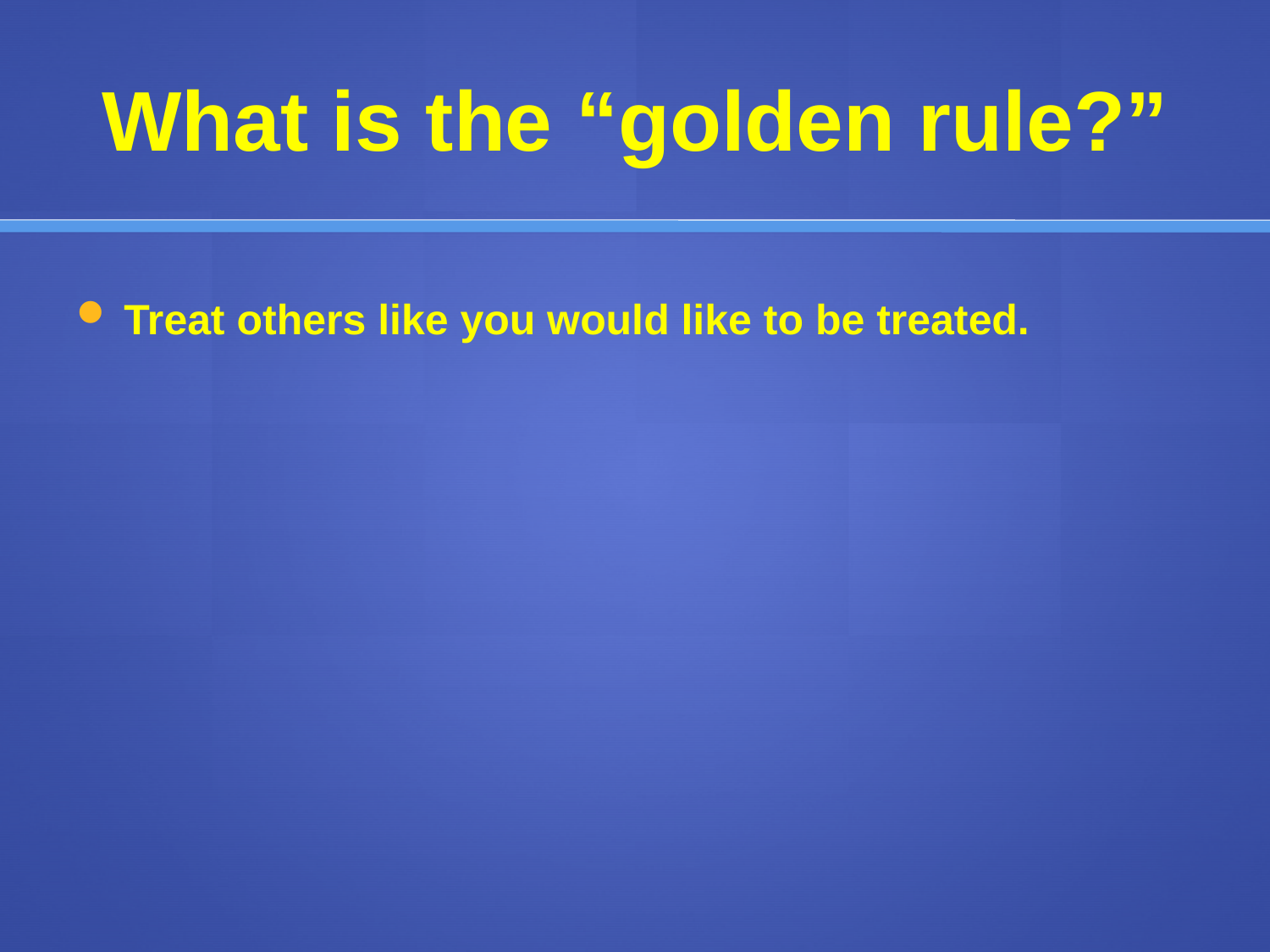

# What is the “golden rule?”
Treat others like you would like to be treated.